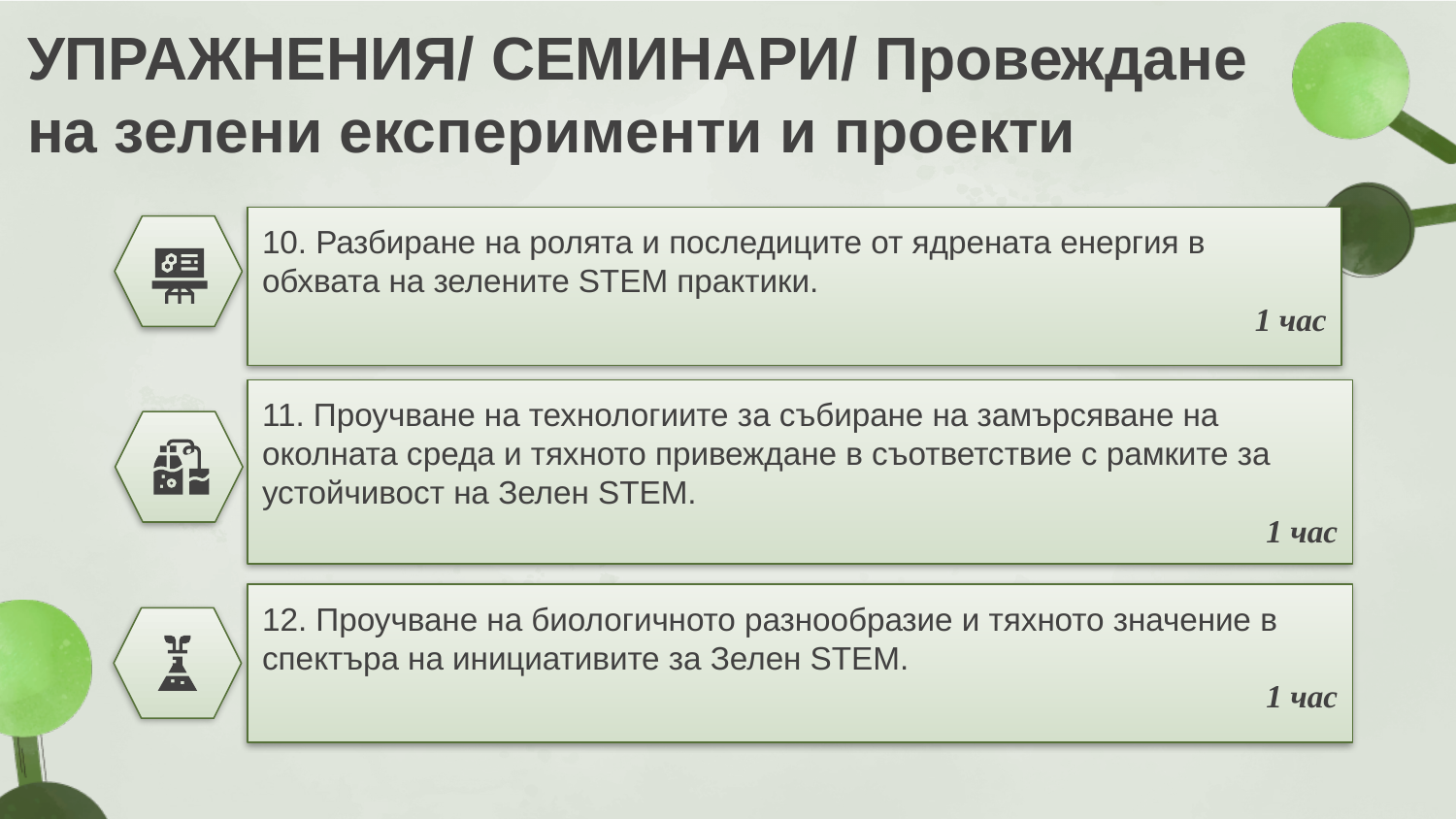

# УПРАЖНЕНИЯ/ СЕМИНАРИ/ Провеждане на зелени експерименти и проекти
10. Разбиране на ролята и последиците от ядрената енергия в обхвата на зелените STEM практики.
1 час

11. Проучване на технологиите за събиране на замърсяване на околната среда и тяхното привеждане в съответствие с рамките за устойчивост на Зелен STEM.
1 час

12. Проучване на биологичното разнообразие и тяхното значение в спектъра на инициативите за Зелен STEM.
1 час